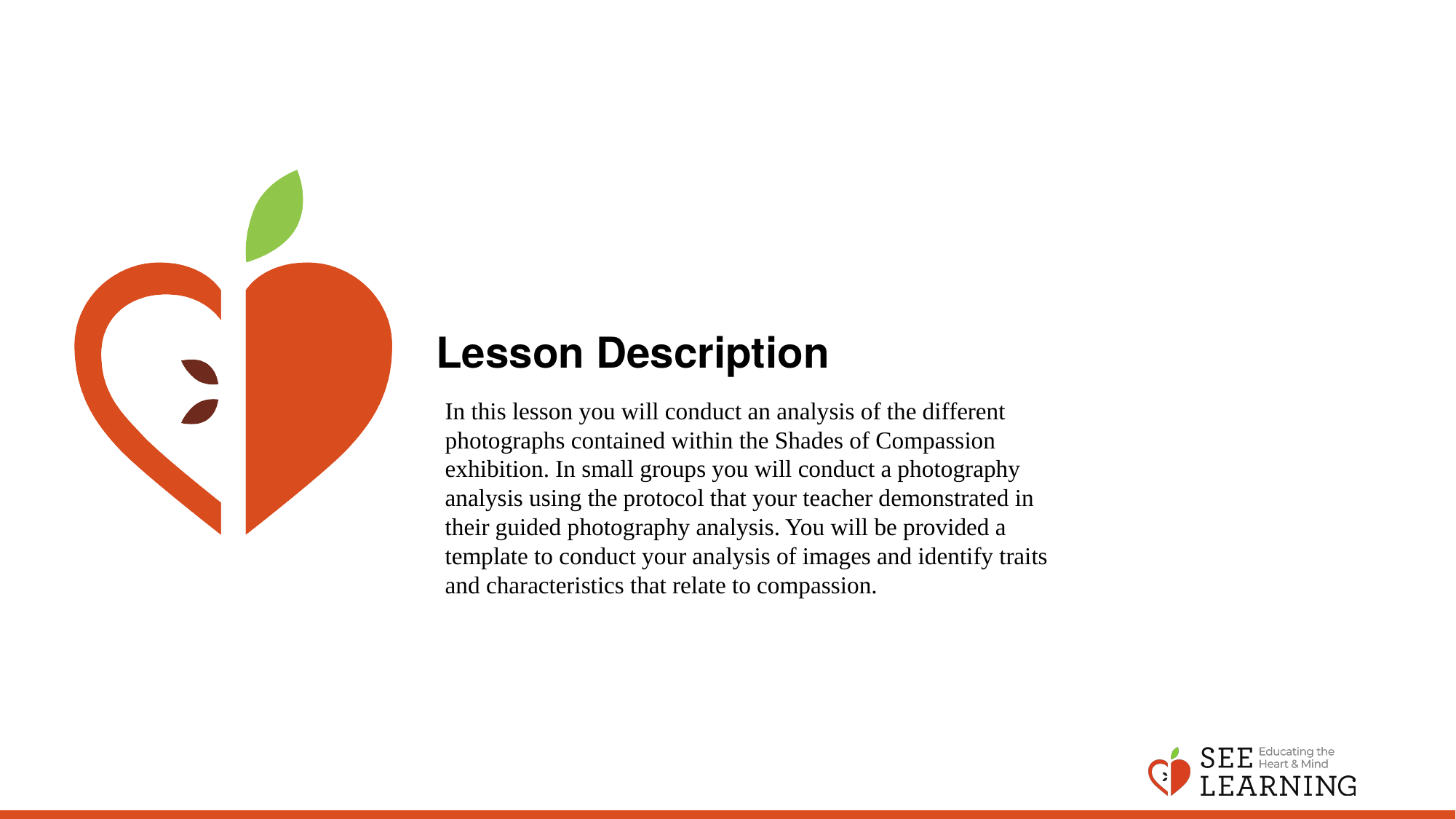

# Lesson Description
In this lesson you will conduct an analysis of the different photographs contained within the Shades of Compassion exhibition. In small groups you will conduct a photography analysis using the protocol that your teacher demonstrated in their guided photography analysis. You will be provided a template to conduct your analysis of images and identify traits and characteristics that relate to compassion.